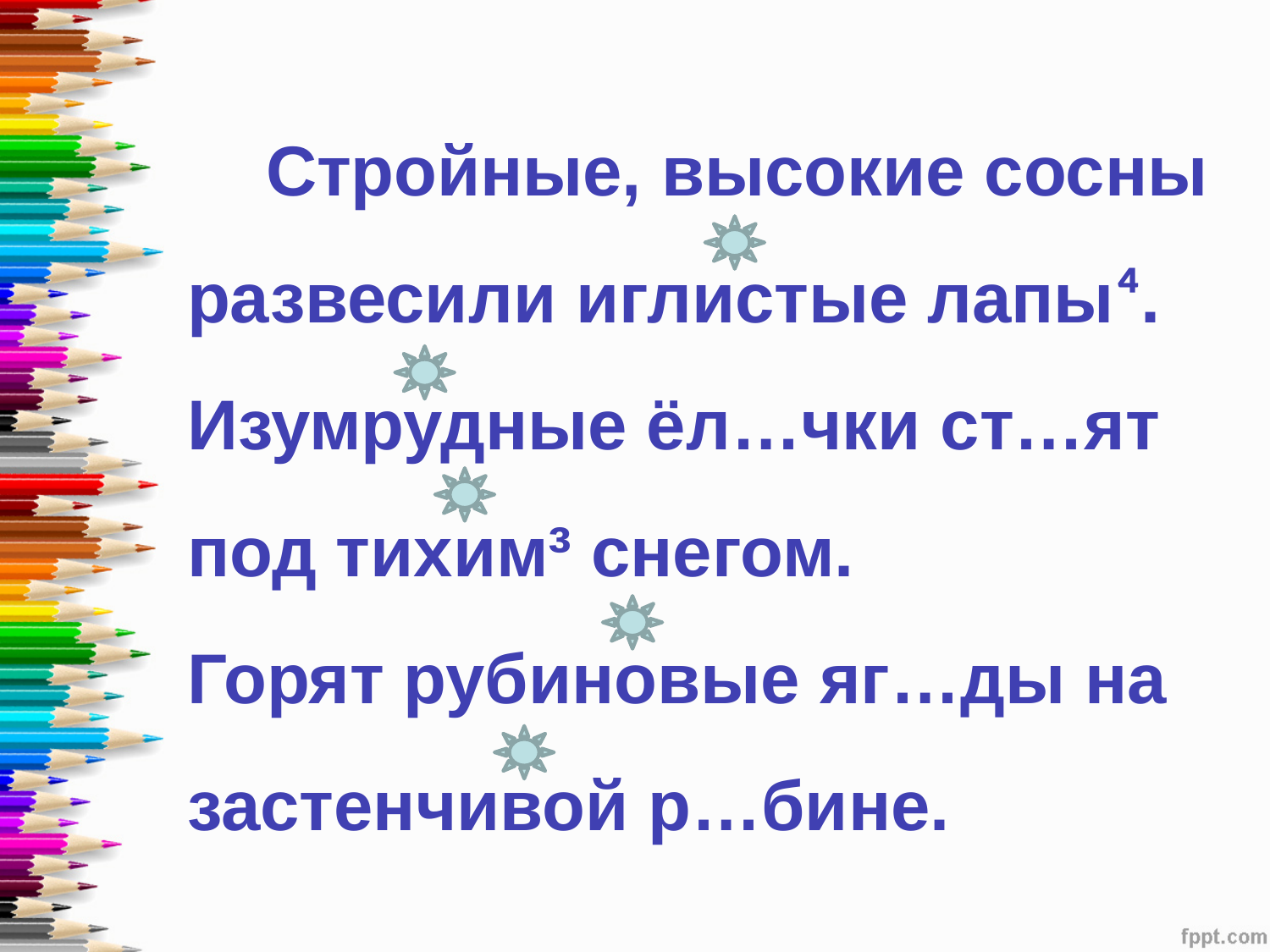

Стройные, высокие сосны развесили иглистые лапы⁴.
Изумрудные ёл…чки ст…ят под тихим³ снегом.
Горят рубиновые яг…ды на застенчивой р…бине.